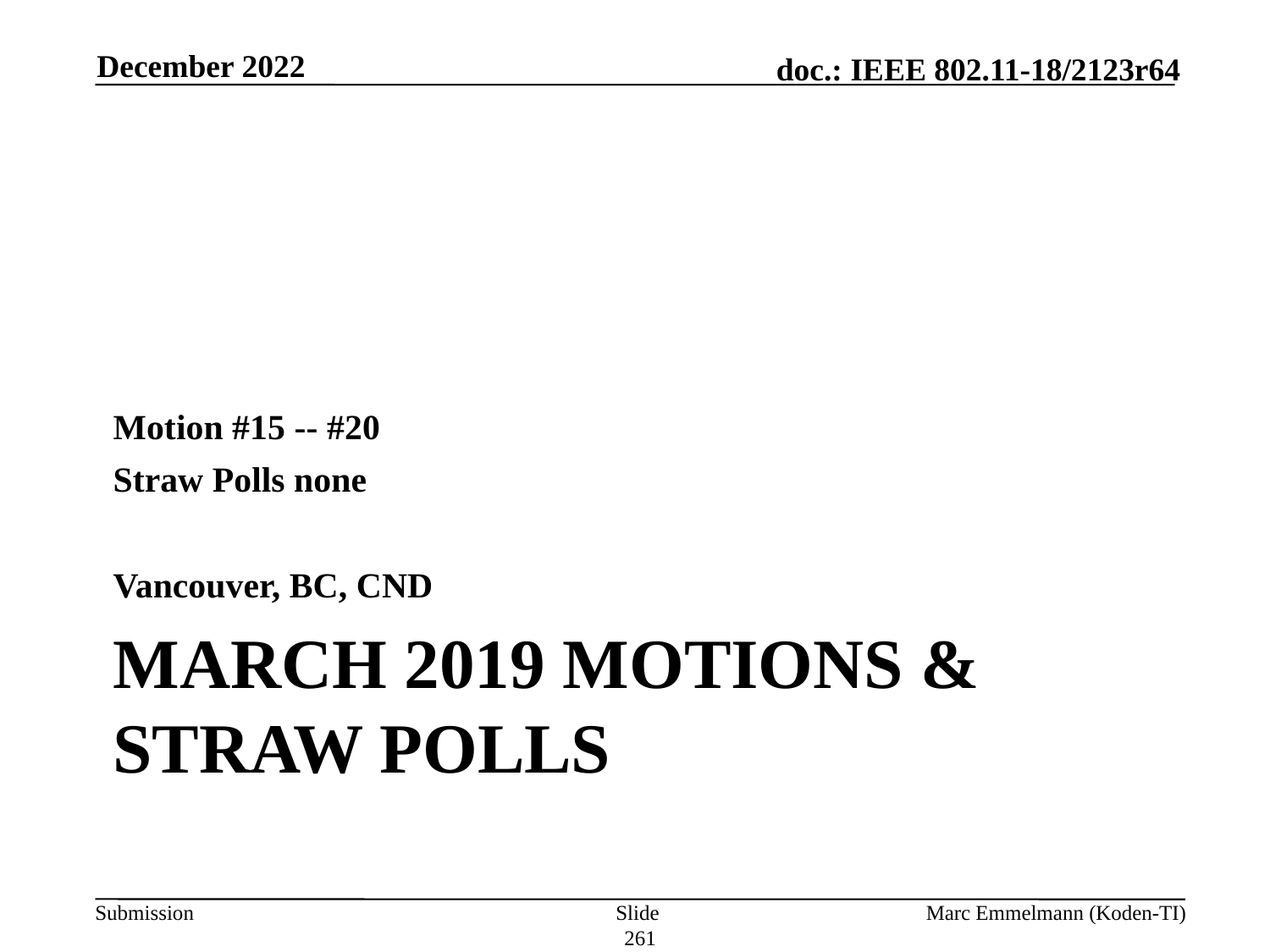

December 2022
Motion #15 -- #20
Straw Polls none

Vancouver, BC, CND
# March 2019 Motions & Straw Polls
Slide 261
Marc Emmelmann (Koden-TI)